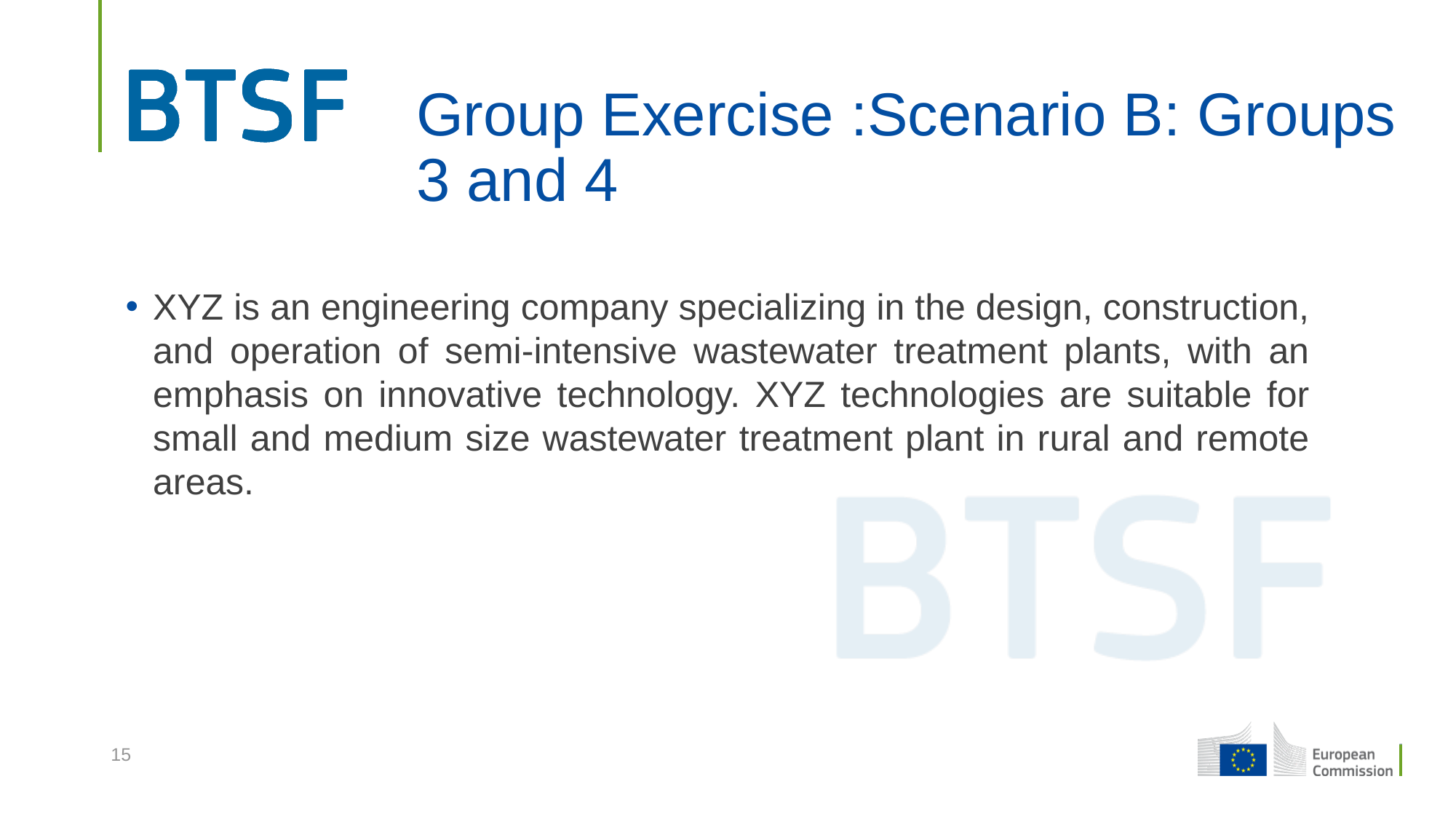

# Group Exercise :Scenario B: Groups 3 and 4
XYZ is an engineering company specializing in the design, construction, and operation of semi-intensive wastewater treatment plants, with an emphasis on innovative technology. XYZ technologies are suitable for small and medium size wastewater treatment plant in rural and remote areas.

15